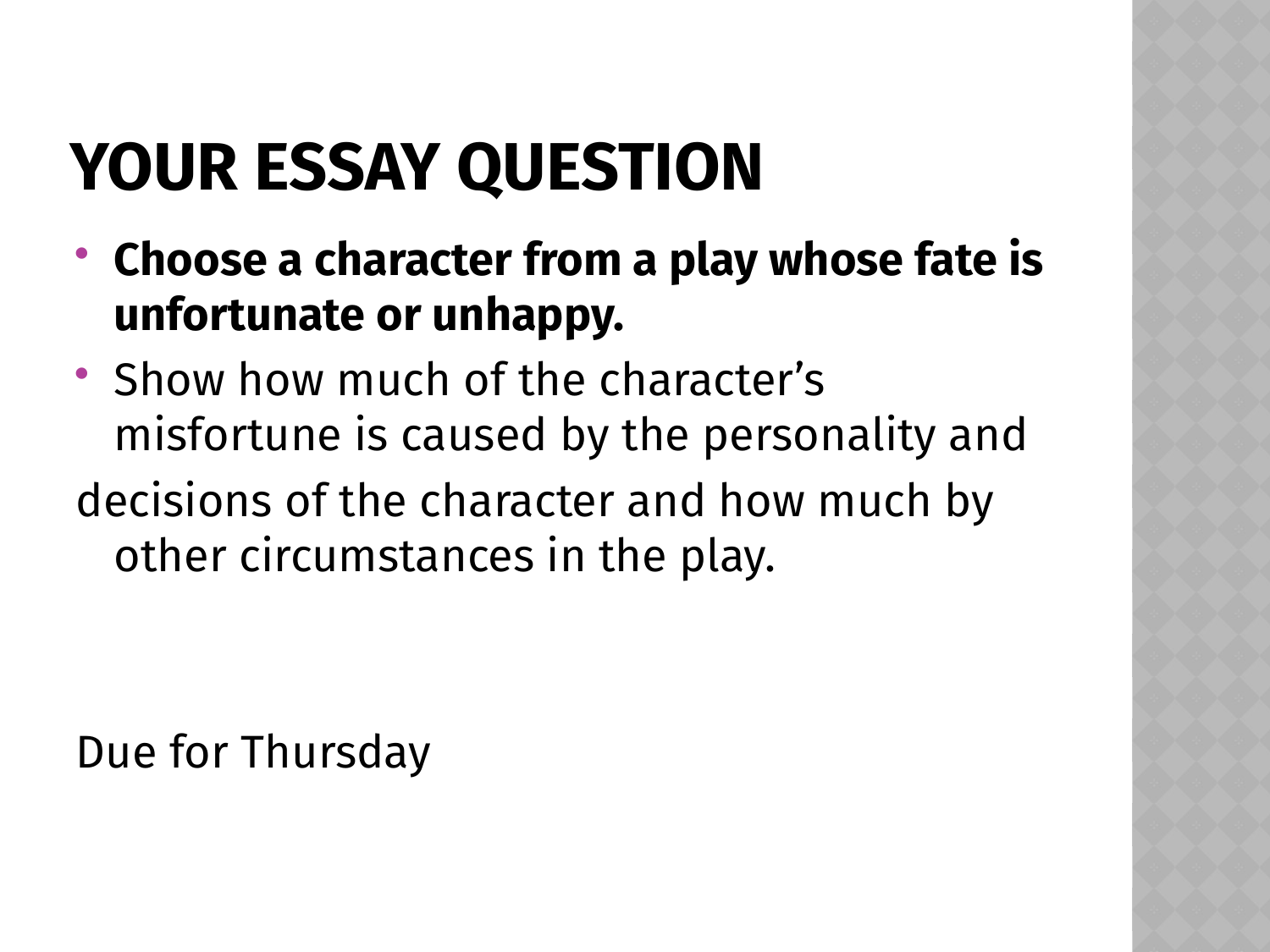

# Your essay question
Choose a character from a play whose fate is unfortunate or unhappy.
Show how much of the character’s misfortune is caused by the personality and
decisions of the character and how much by other circumstances in the play.

Due for Thursday